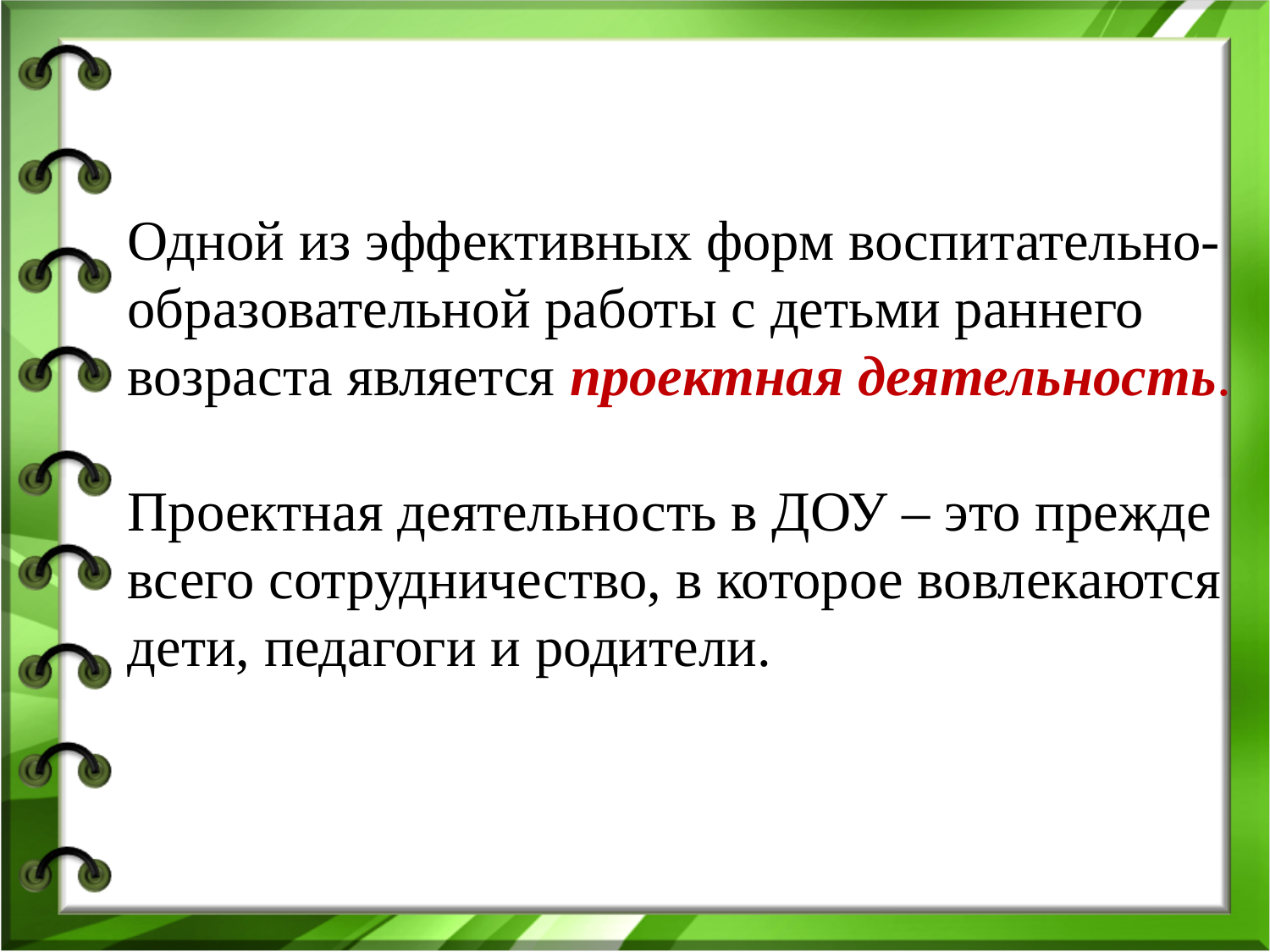

Одной из эффективных форм воспитательно-образовательной работы с детьми раннего возраста является проектная деятельность.

Проектная деятельность в ДОУ – это прежде всего сотрудничество, в которое вовлекаются дети, педагоги и родители.